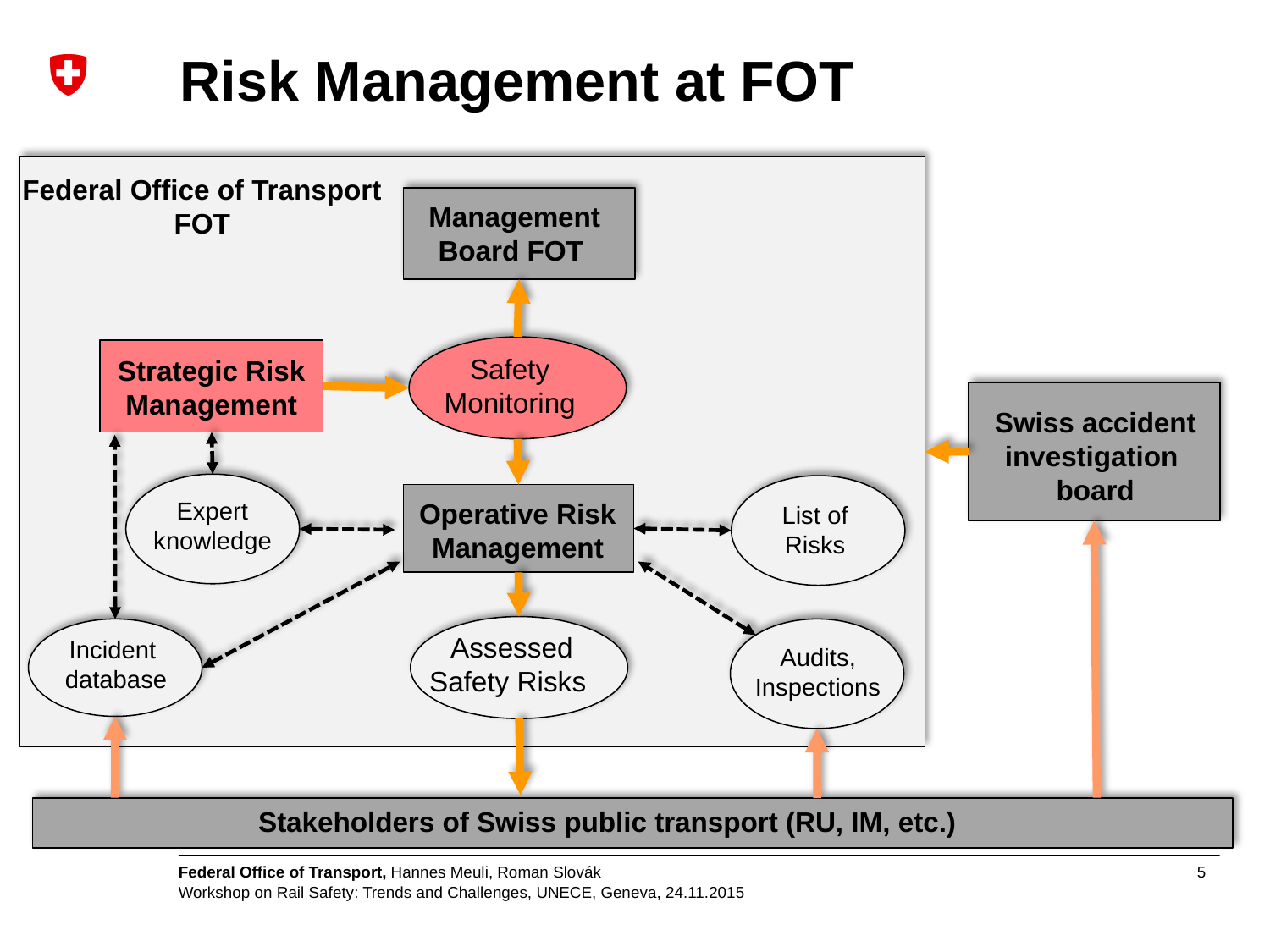

# Risk Management at FOT

Federal Office of Transport
FOT

Management Board FOT

Strategic Risk Management
Safety Monitoring

Swiss accident
investigation
board

Expert knowledge
Operative Risk Management
List of Risks

Assessed
Safety Risks
Incident
database
Audits, Inspections
Stakeholders of Swiss public transport (RU, IM, etc.)